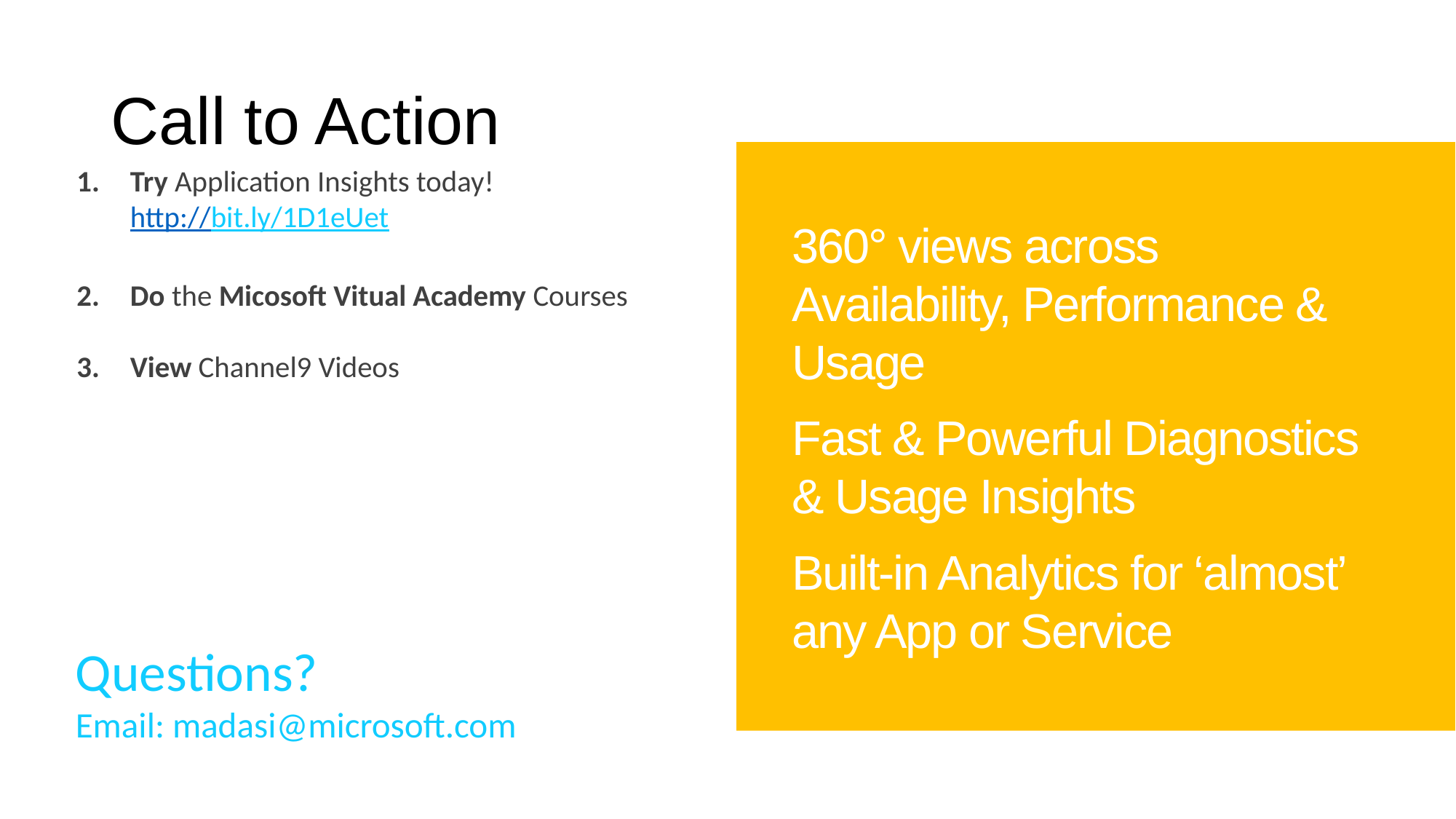

# Call to Action

Try Application Insights today!
http://bit.ly/1D1eUet
Do the Micosoft Vitual Academy Courses

View Channel9 Videos

360° views across Availability, Performance & Usage
Fast & Powerful Diagnostics & Usage Insights
Built-in Analytics for ‘almost’ any App or Service
Questions?
Email: madasi@microsoft.com